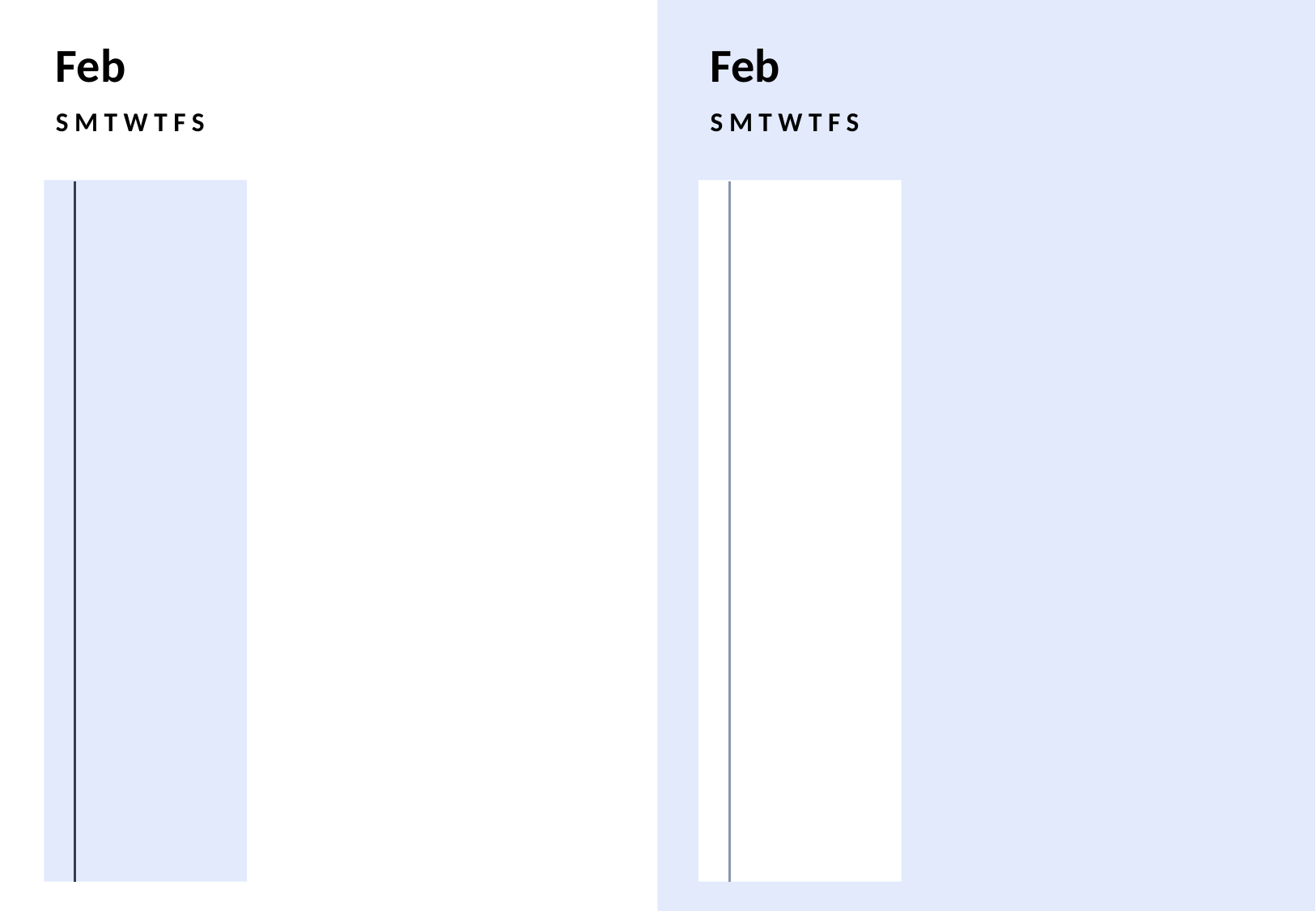

Feb
Feb
S M T W T F S
S M T W T F S